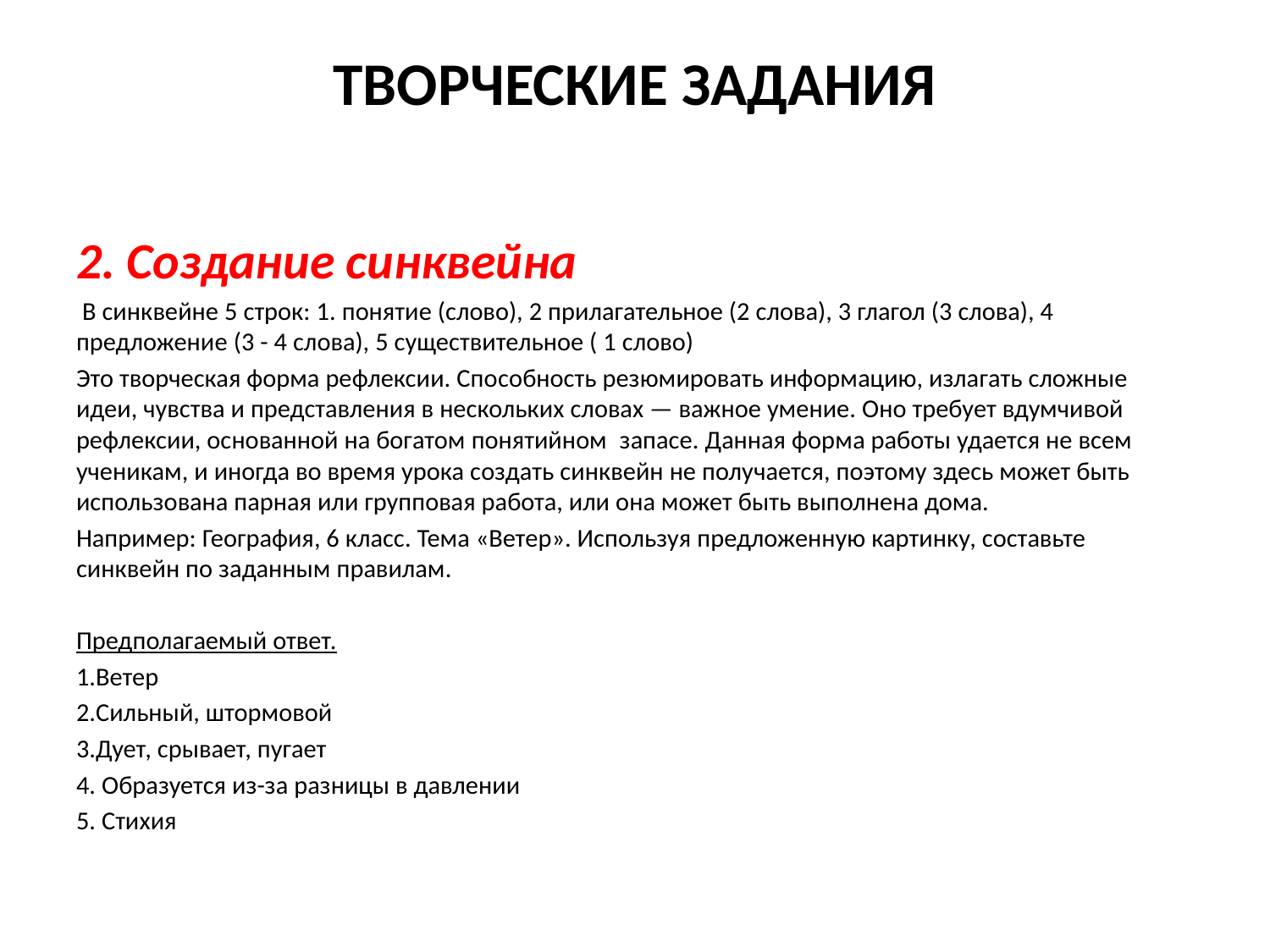

# ТВОРЧЕСКИЕ ЗАДАНИЯ
2. Создание синквейна
 В синквейне 5 строк: 1. понятие (слово), 2 прилагательное (2 слова), 3 глагол (3 слова), 4 предложение (3 - 4 слова), 5 существительное ( 1 слово)
Это творческая форма рефлексии. Спо­собность резюмировать информацию, изла­гать сложные идеи, чувства и представления в нескольких словах — важное умение. Оно требует вдумчивой рефлексии, основанной на богатом понятийном  запасе. Данная фор­ма работы удается не всем ученикам, и иног­да во время урока создать синквейн не полу­чается, поэтому здесь может быть использо­вана парная или групповая работа, или она может быть выполнена дома.
Например: География, 6 класс. Тема «Ветер». Используя предложенную картинку, составьте синквейн по заданным правилам.

Предполагаемый ответ.
1.Ветер
2.Сильный, штормовой
3.Дует, срывает, пугает
4. Образуется из-за разницы в давлении
5. Стихия